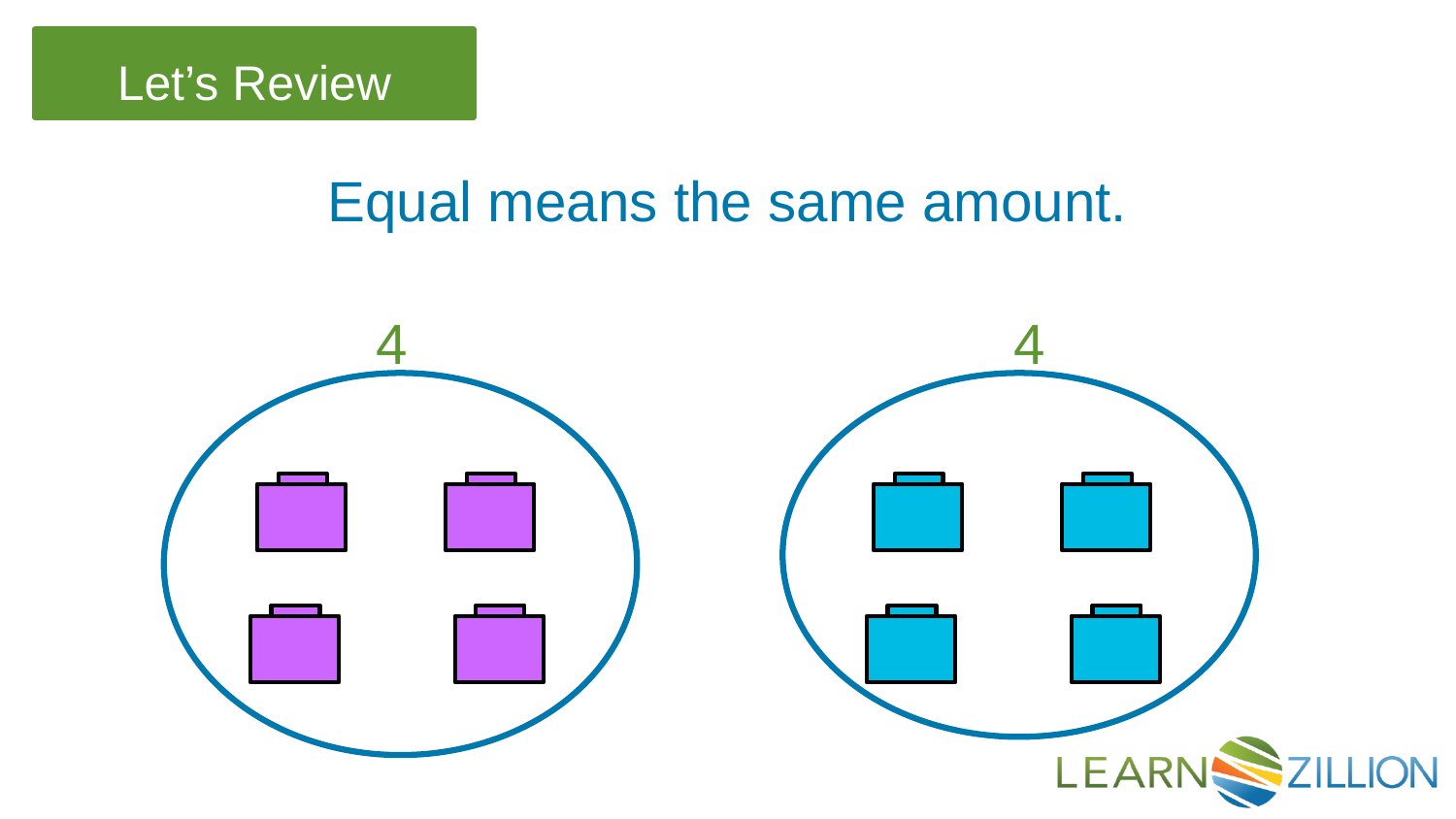

Equal means the same amount.
4
4